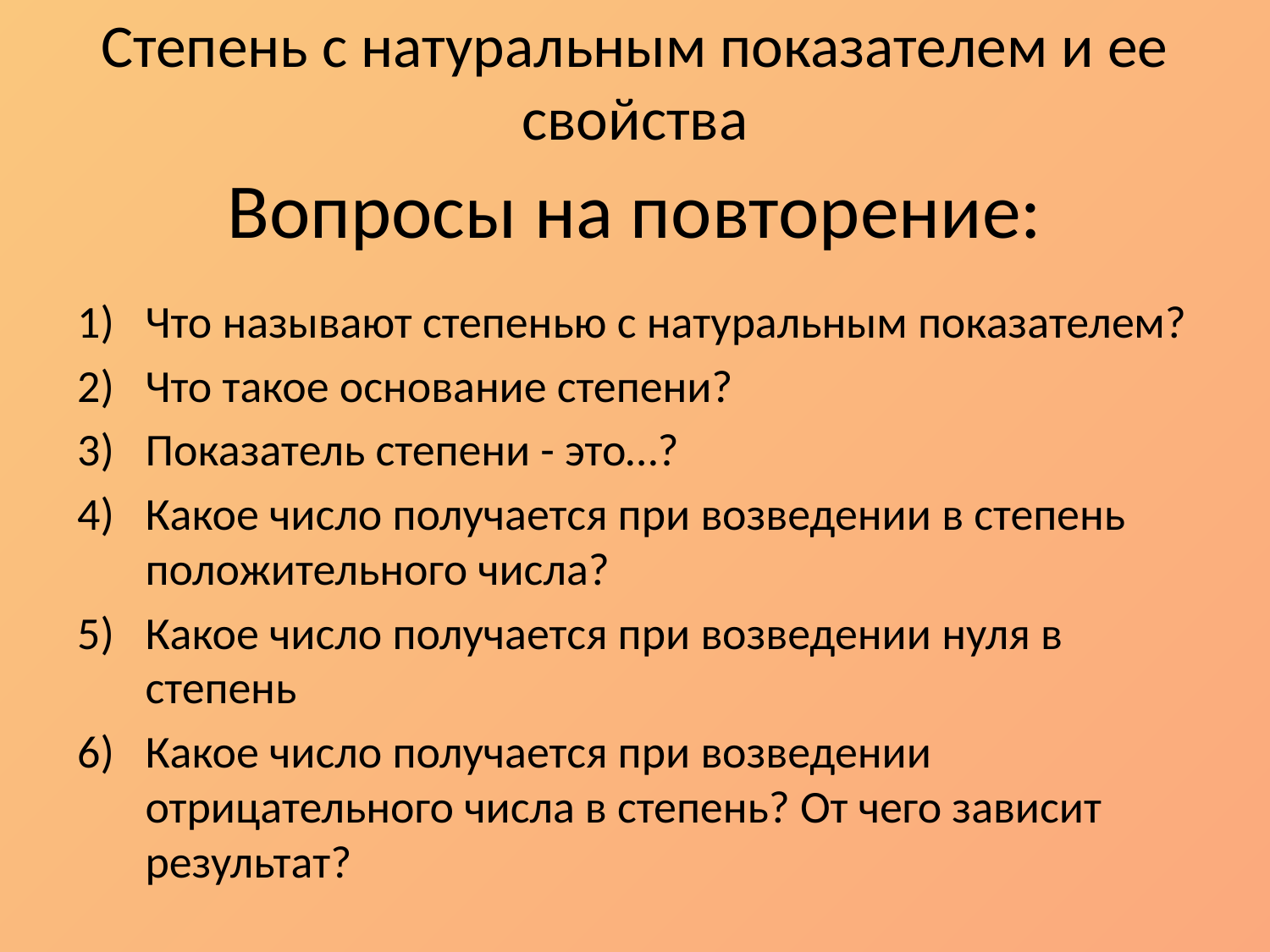

# Степень с натуральным показателем и ее свойства
Вопросы на повторение:
Что называют степенью с натуральным показателем?
Что такое основание степени?
Показатель степени - это…?
Какое число получается при возведении в степень положительного числа?
Какое число получается при возведении нуля в степень
Какое число получается при возведении отрицательного числа в степень? От чего зависит результат?